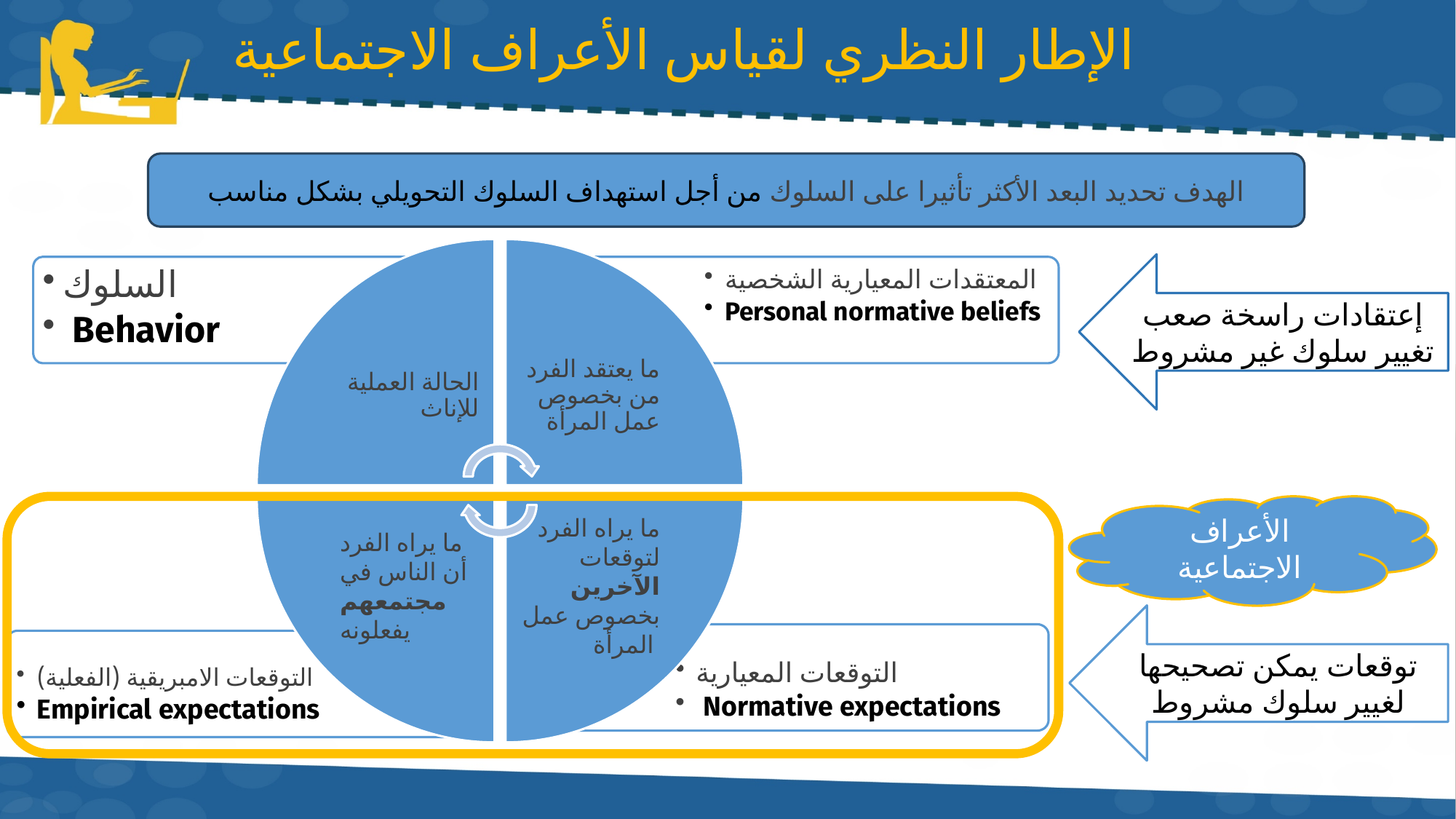

# الإطار النظري لقياس الأعراف الاجتماعية
الهدف تحديد البعد الأكثر تأثيرا على السلوك من أجل استهداف السلوك التحويلي بشكل مناسب
الحالة العملية للإناث
ما يعتقد الفرد من بخصوص عمل المرأة
إعتقادات راسخة صعب تغيير سلوك غير مشروط
السلوك
 Behavior
المعتقدات المعيارية الشخصية
Personal normative beliefs

الأعراف الاجتماعية
ما يراه الفرد لتوقعات الآخرين بخصوص عمل المرأة

ما يراه الفرد أن الناس في مجتمعهم يفعلونه
توقعات يمكن تصحيحها لغيير سلوك مشروط
التوقعات المعيارية
 Normative expectations
التوقعات الامبريقية (الفعلية)
Empirical expectations